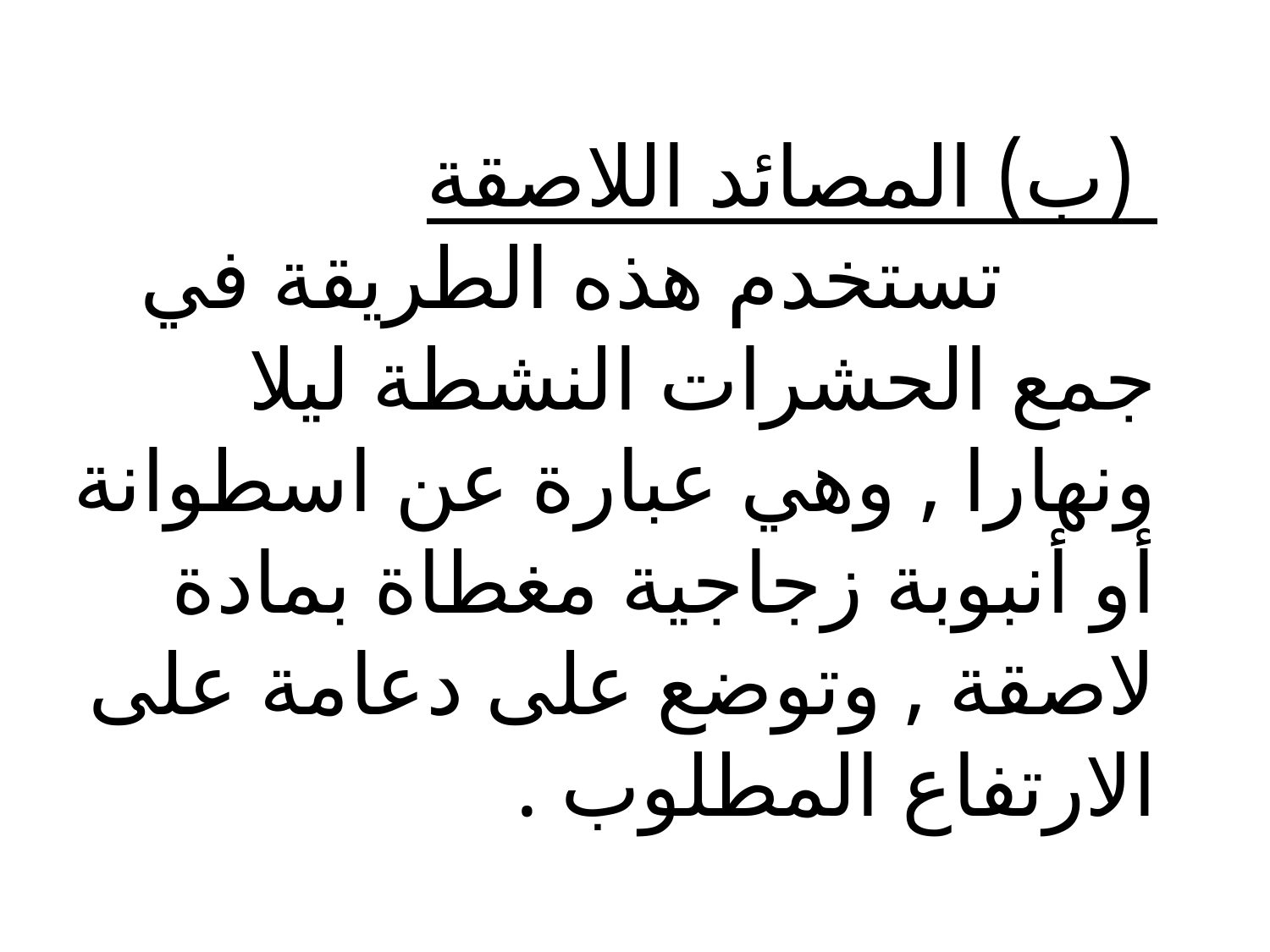

(ب) المصائد اللاصقة
       تستخدم هذه الطريقة في جمع الحشرات النشطة ليلا ونهارا , وهي عبارة عن اسطوانة أو أنبوبة زجاجية مغطاة بمادة لاصقة , وتوضع على دعامة على الارتفاع المطلوب .